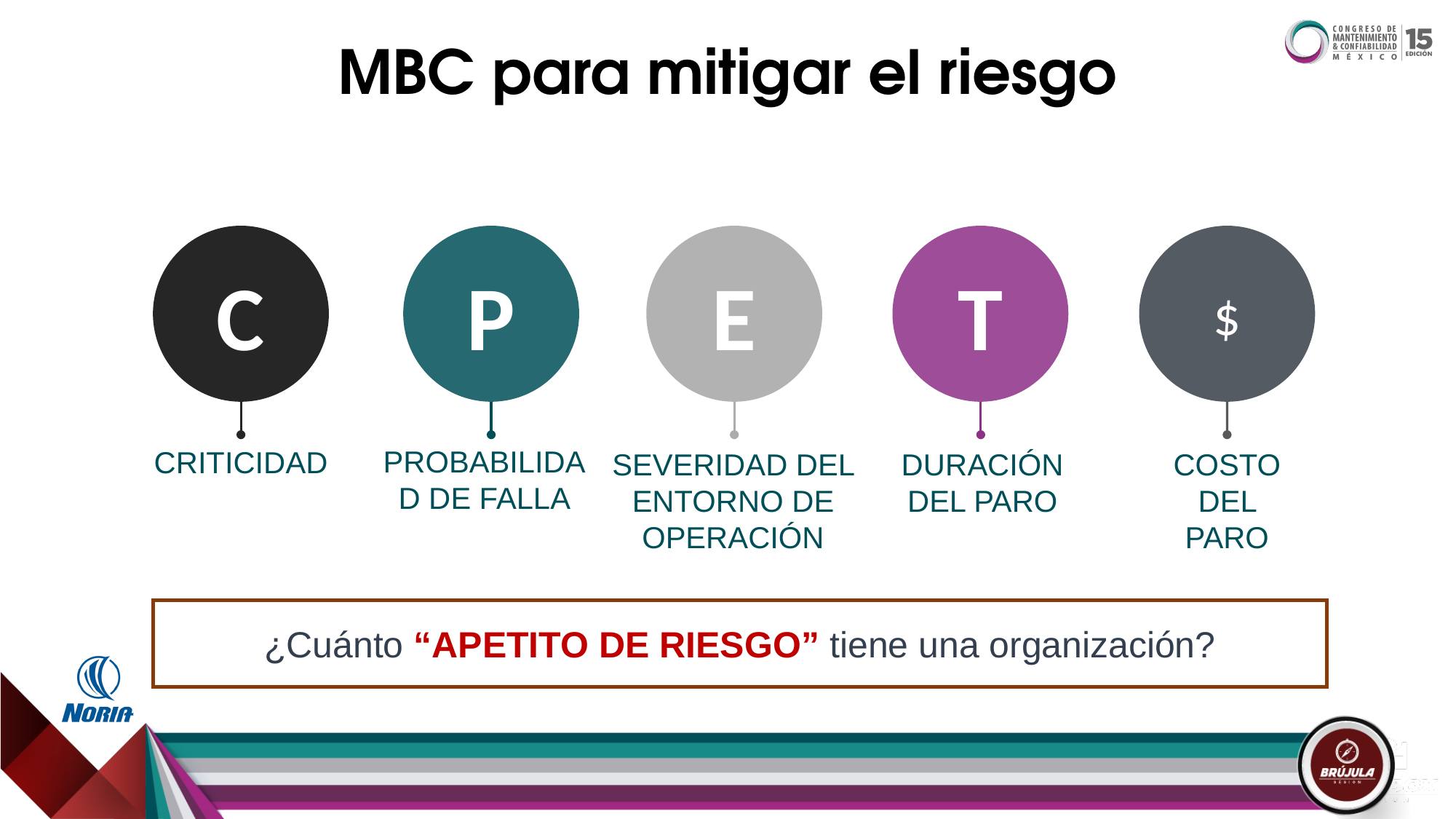

# MBC para mitigar el riesgo
C
P
E
T
$
PROBABILIDAD DE FALLA
CRITICIDAD
SEVERIDAD DEL ENTORNO DE OPERACIÓN
DURACIÓN DEL PARO
COSTO DEL PARO
¿Cuánto “APETITO DE RIESGO” tiene una organización?